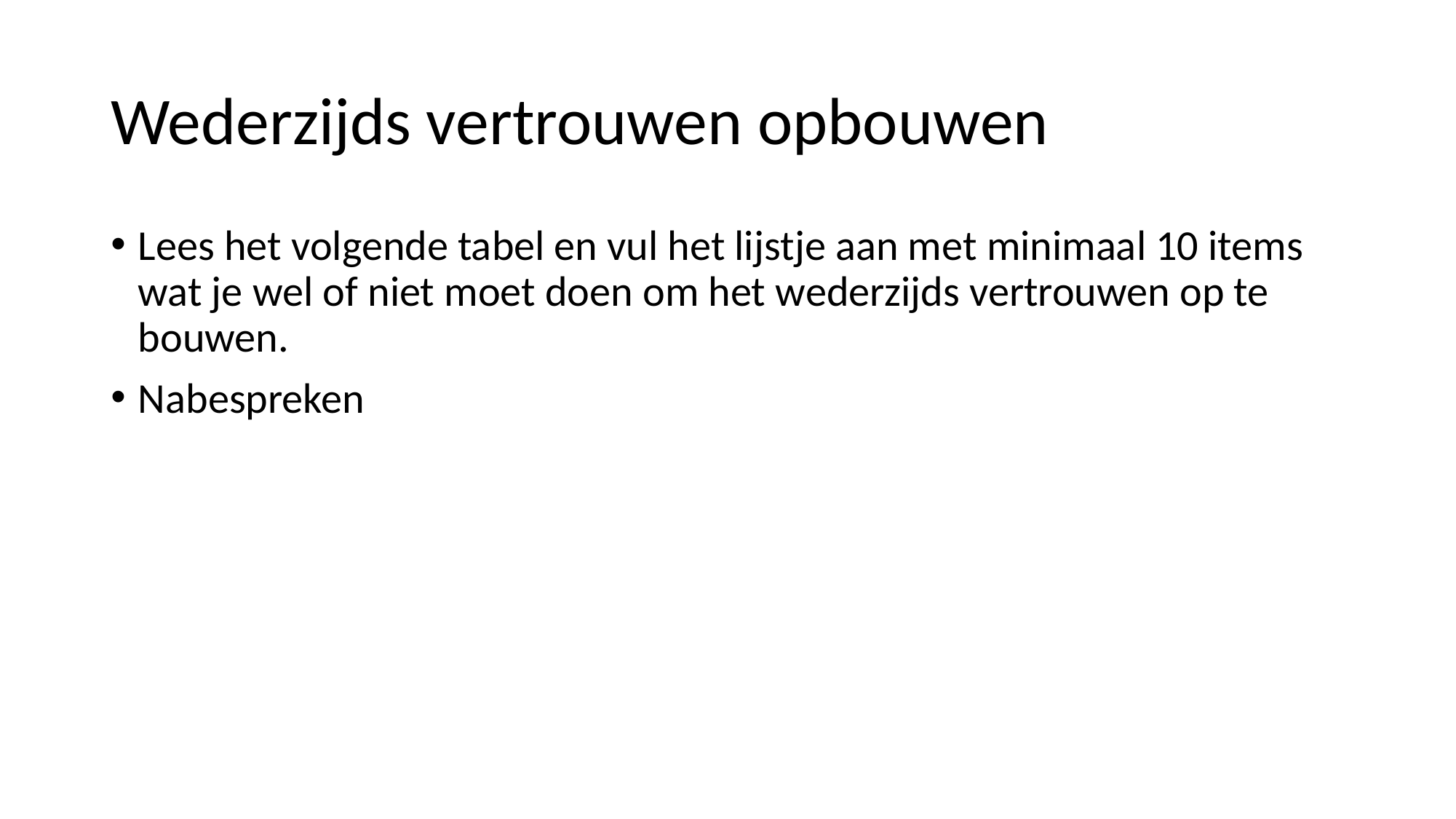

# Wederzijds vertrouwen opbouwen
Lees het volgende tabel en vul het lijstje aan met minimaal 10 items wat je wel of niet moet doen om het wederzijds vertrouwen op te bouwen.
Nabespreken